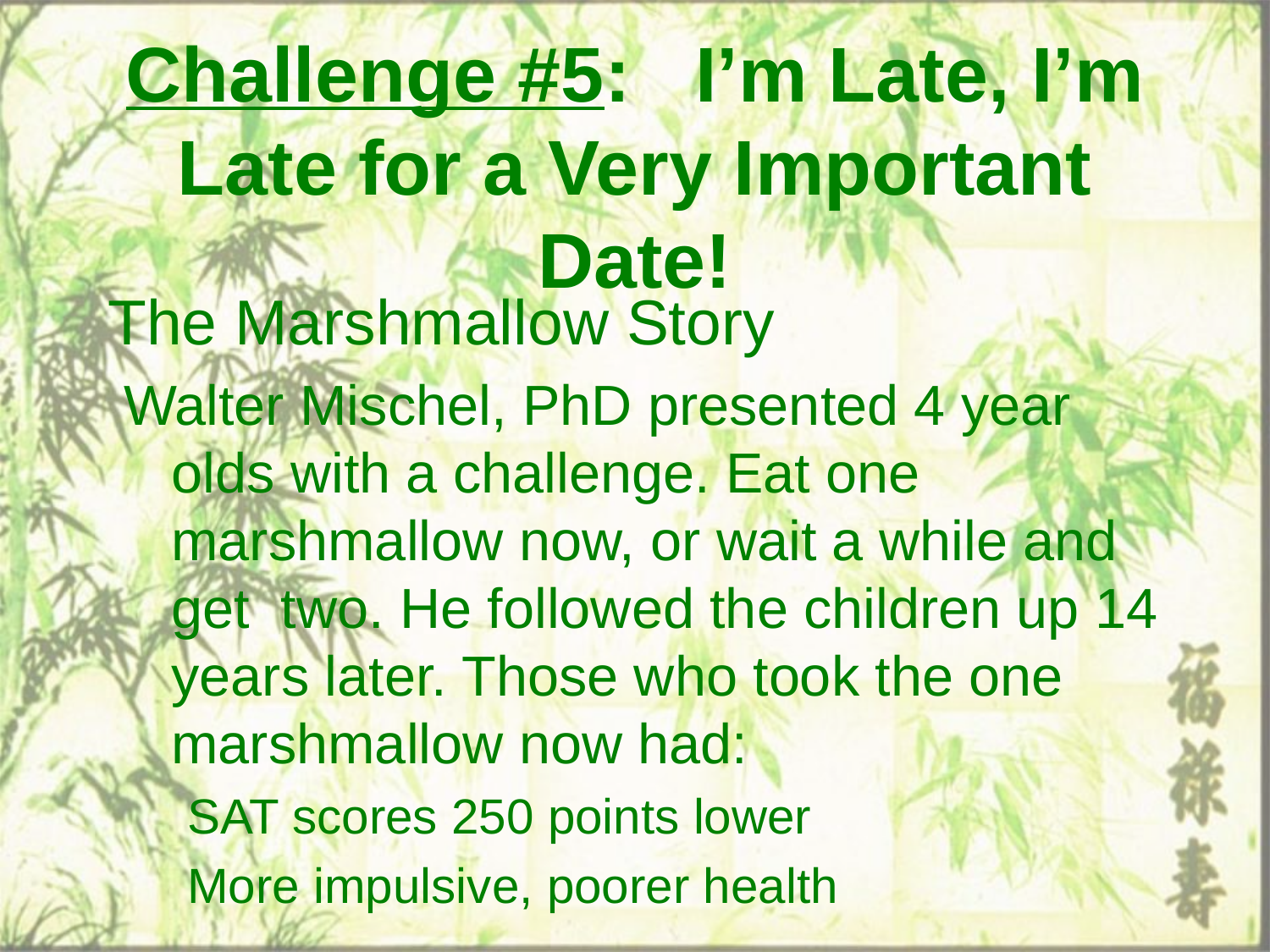

# Challenge #5:   I’m Late, I’m Late for a Very Important Date!
The Marshmallow Story
Walter Mischel, PhD presented 4 year olds with a challenge. Eat one marshmallow now, or wait a while and get  two. He followed the children up 14 years later. Those who took the one marshmallow now had:
SAT scores 250 points lower
More impulsive, poorer health